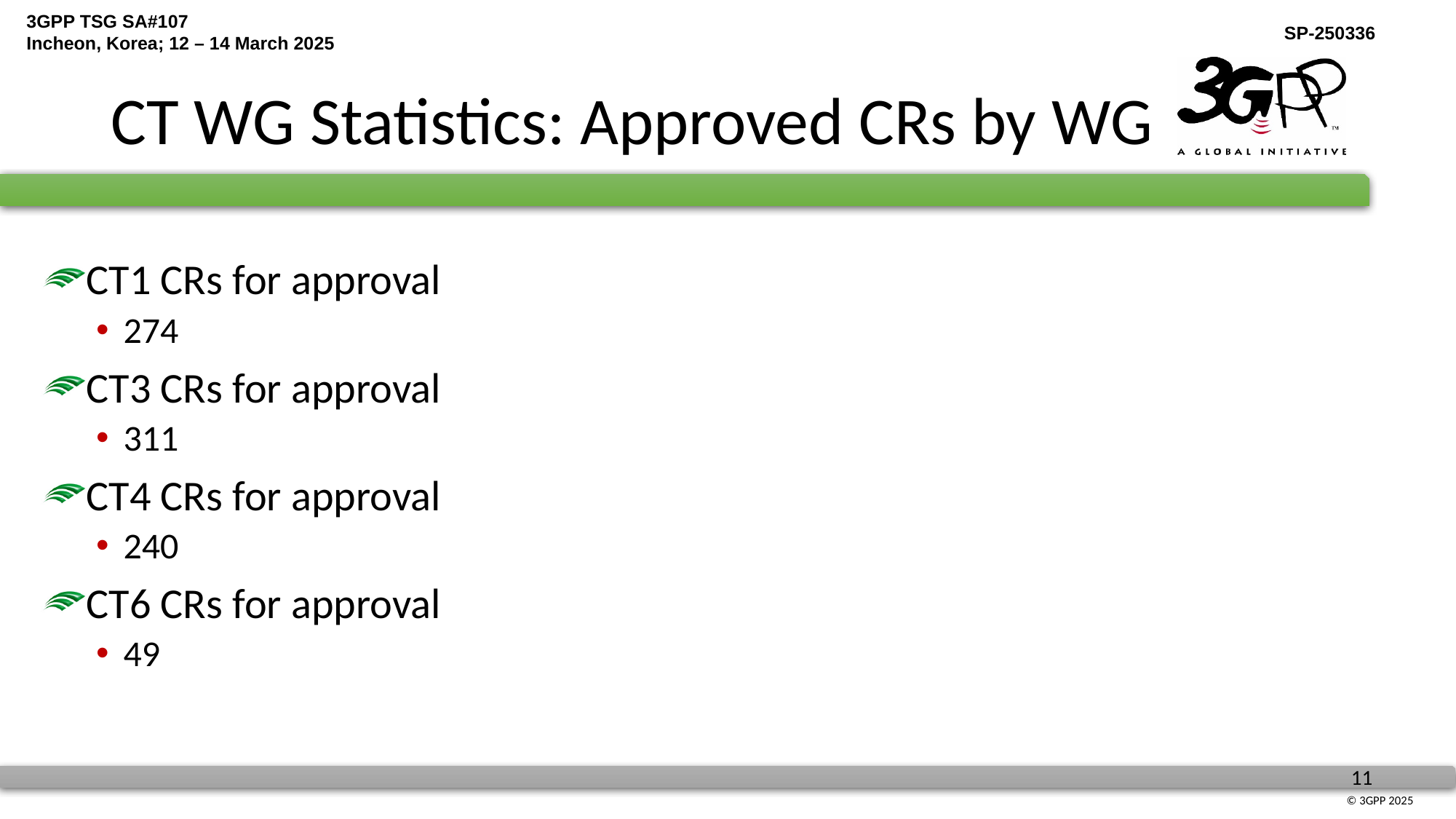

# CT WG Statistics: Approved CRs by WG
CT1 CRs for approval
274
CT3 CRs for approval
311
CT4 CRs for approval
240
CT6 CRs for approval
49